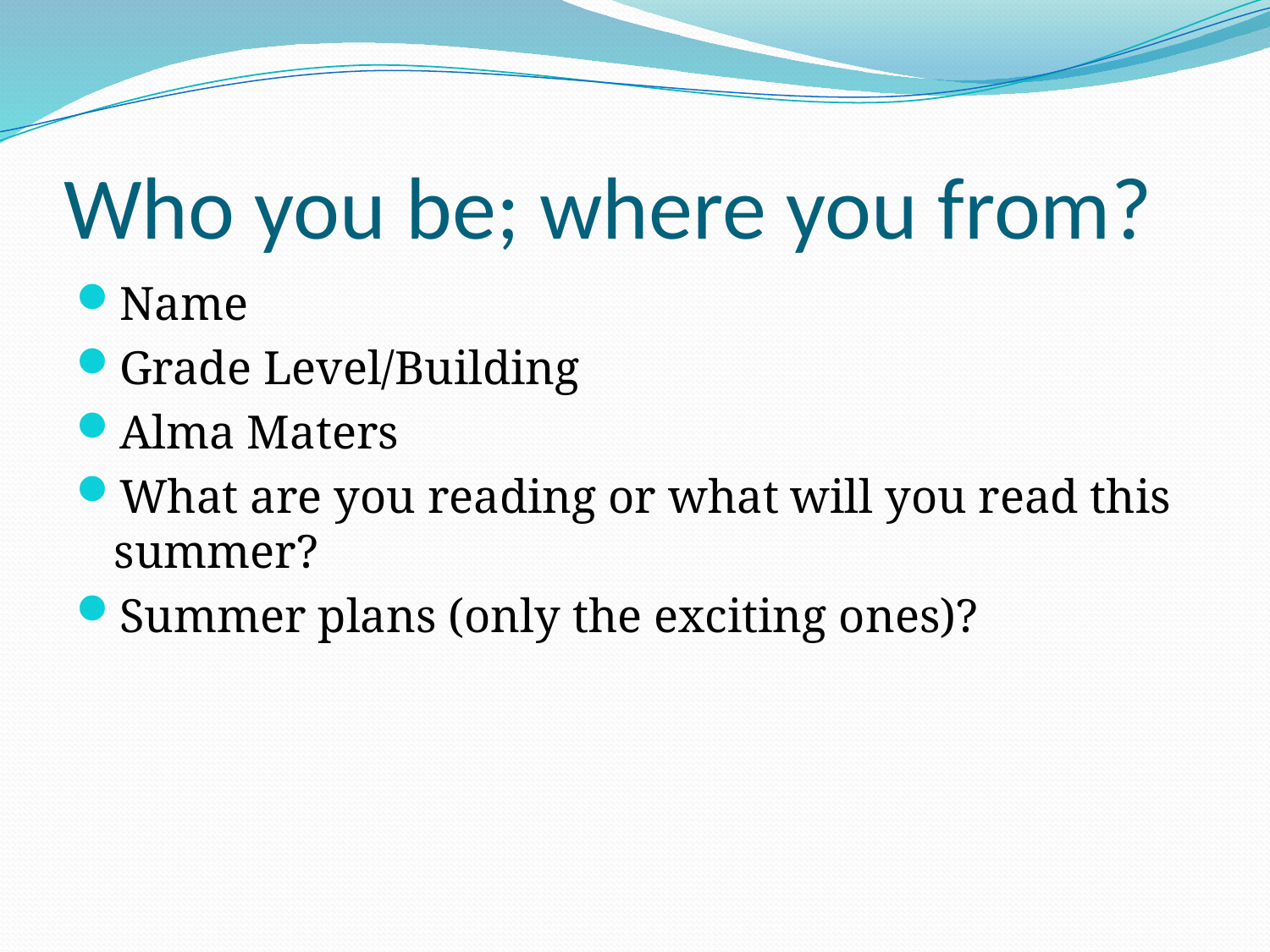

# Who you be; where you from?
Name
Grade Level/Building
Alma Maters
What are you reading or what will you read this summer?
Summer plans (only the exciting ones)?